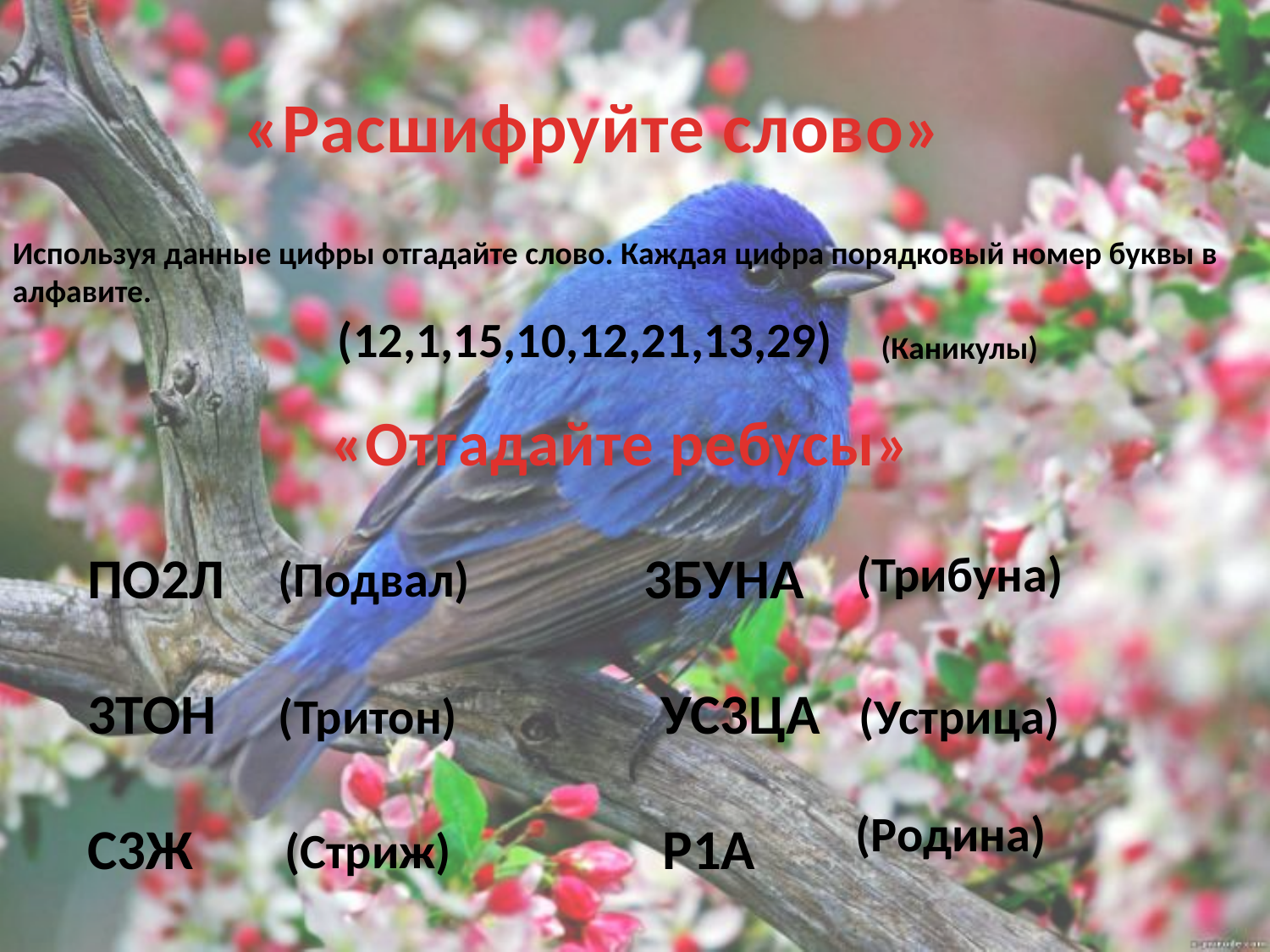

«Расшифруйте слово»
Используя данные цифры отгадайте слово. Каждая цифра порядковый номер буквы в алфавите.
                             (12,1,15,10,12,21,13,29)
(Каникулы)
«Отгадайте ребусы»
ПО2Л                                 3БУНА

3ТОН                                   УС3ЦА

С3Ж                                     Р1А
(Трибуна)
(Подвал)
(Тритон)
(Устрица)
(Родина)
(Стриж)